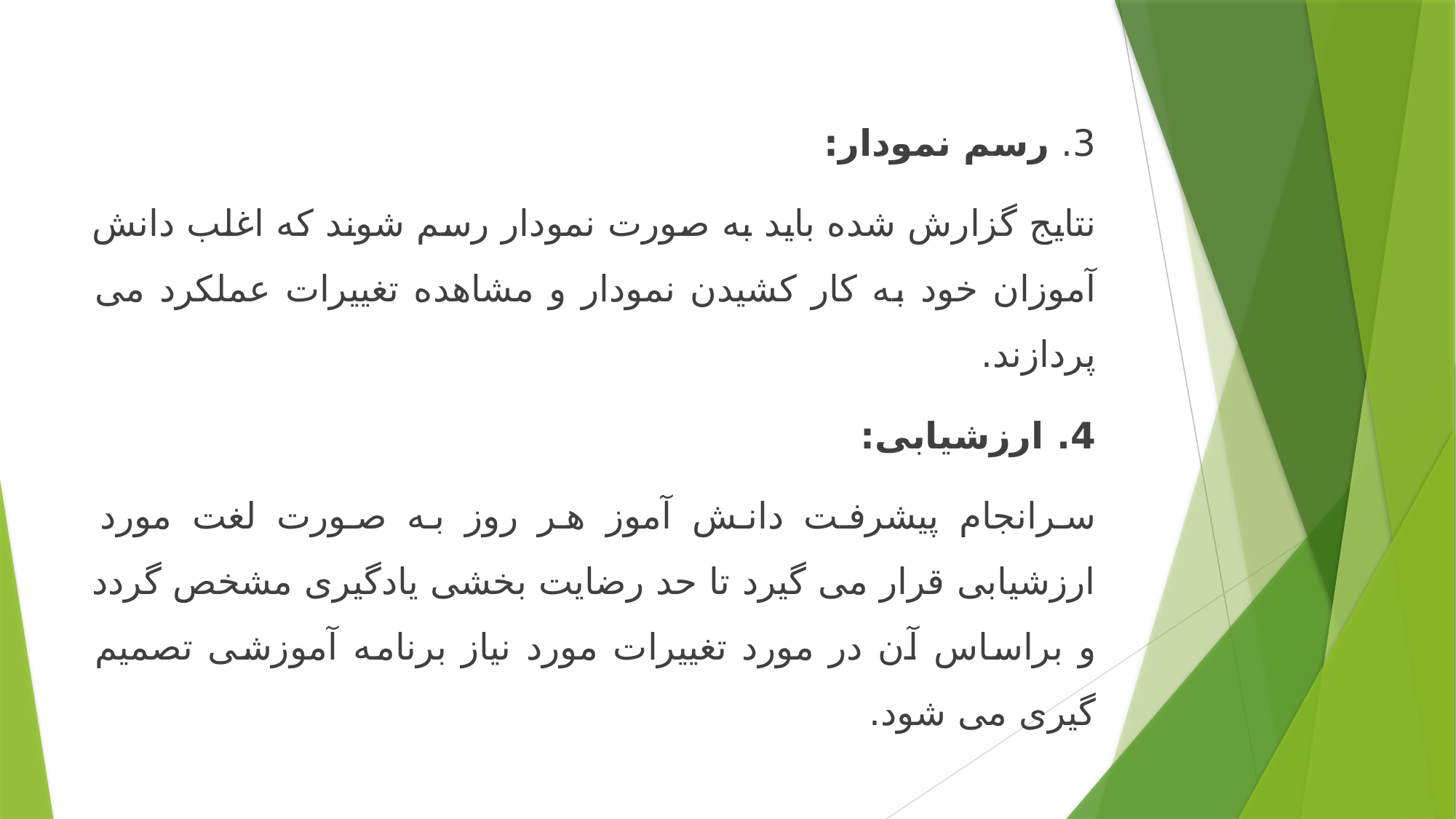

3. رسم نمودار:
نتایج گزارش شده باید به صورت نمودار رسم شوند که اغلب دانش آموزان خود به کار کشیدن نمودار و مشاهده تغییرات عملکرد می پردازند.
4. ارزشیابی:
سرانجام پیشرفت دانش آموز هر روز به صورت لغت مورد ارزشیابی قرار می گیرد تا حد رضایت بخشی یادگیری مشخص گردد و براساس آن در مورد تغییرات مورد نیاز برنامه آموزشی تصمیم گیری می شود.